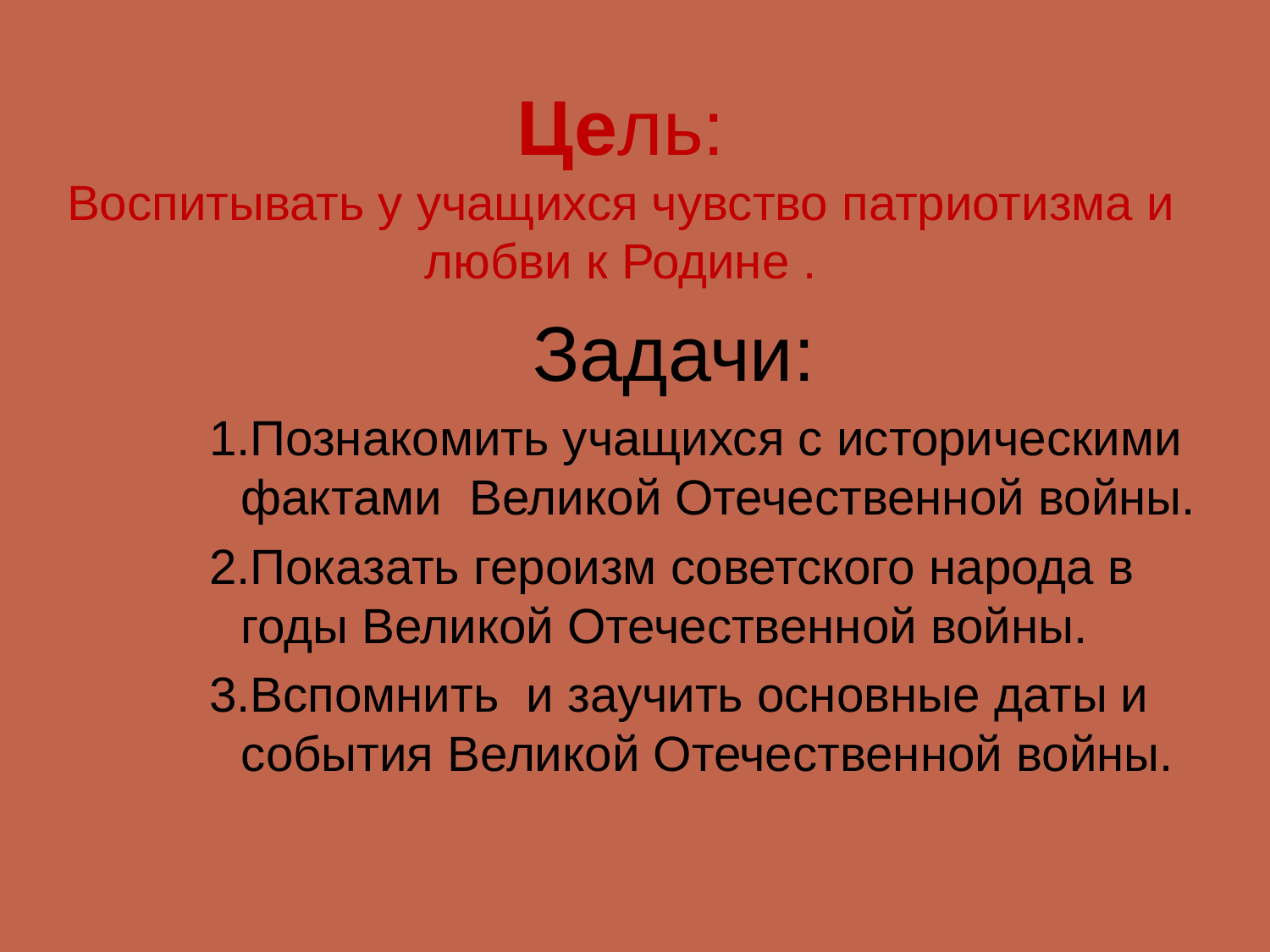

# Цель: Воспитывать у учащихся чувство патриотизма и любви к Родине .
               Задачи:
1.Познакомить учащихся с историческими фактами  Великой Отечественной войны.
2.Показать героизм советского народа в годы Великой Отечественной войны.
3.Вспомнить  и заучить основные даты и события Великой Отечественной войны.